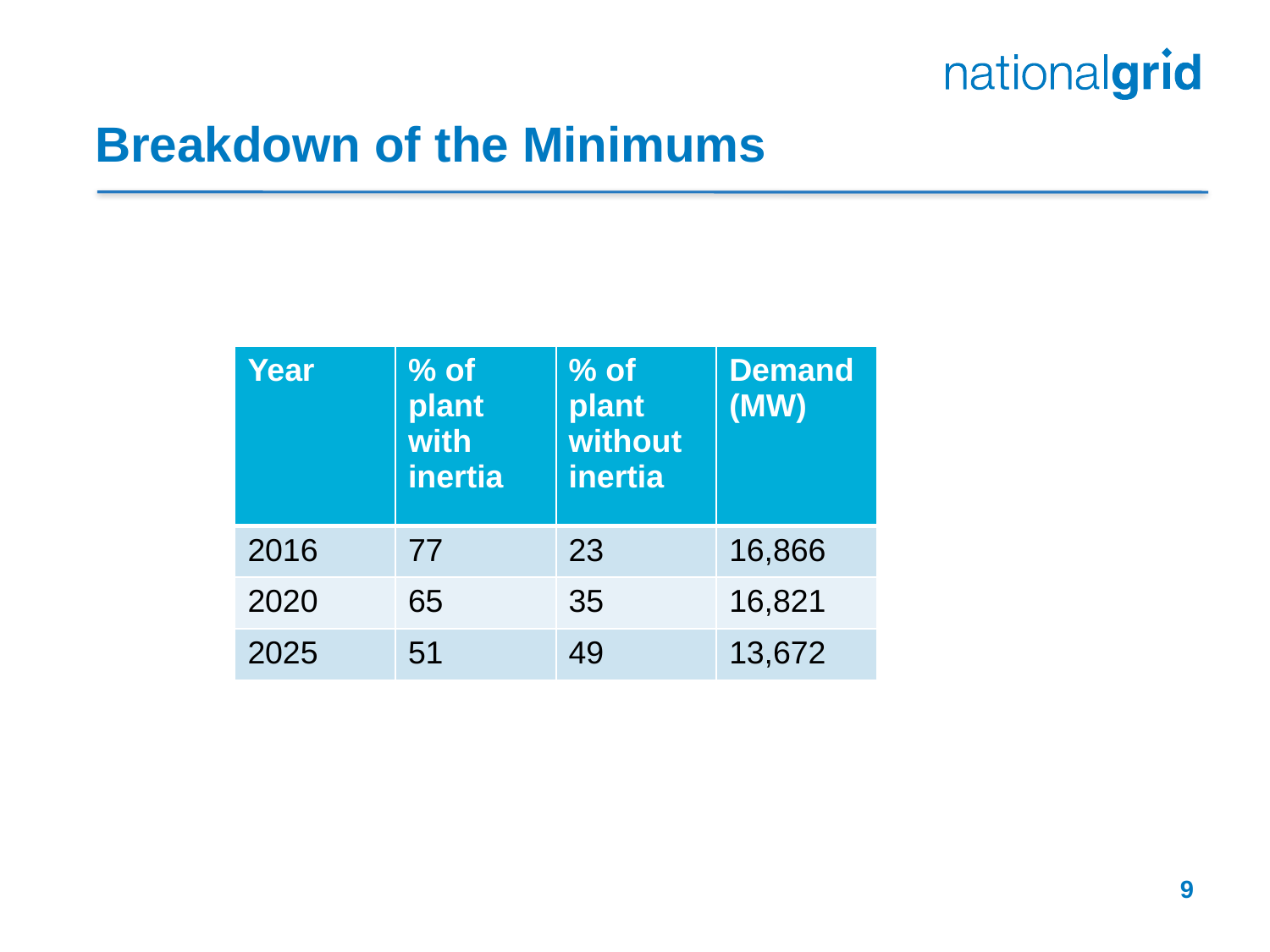

# Breakdown of the Minimums
| Year | % of plant with inertia | % of plant without inertia | Demand (MW) |
| --- | --- | --- | --- |
| 2016 | 77 | 23 | 16,866 |
| 2020 | 65 | 35 | 16,821 |
| 2025 | 51 | 49 | 13,672 |
9